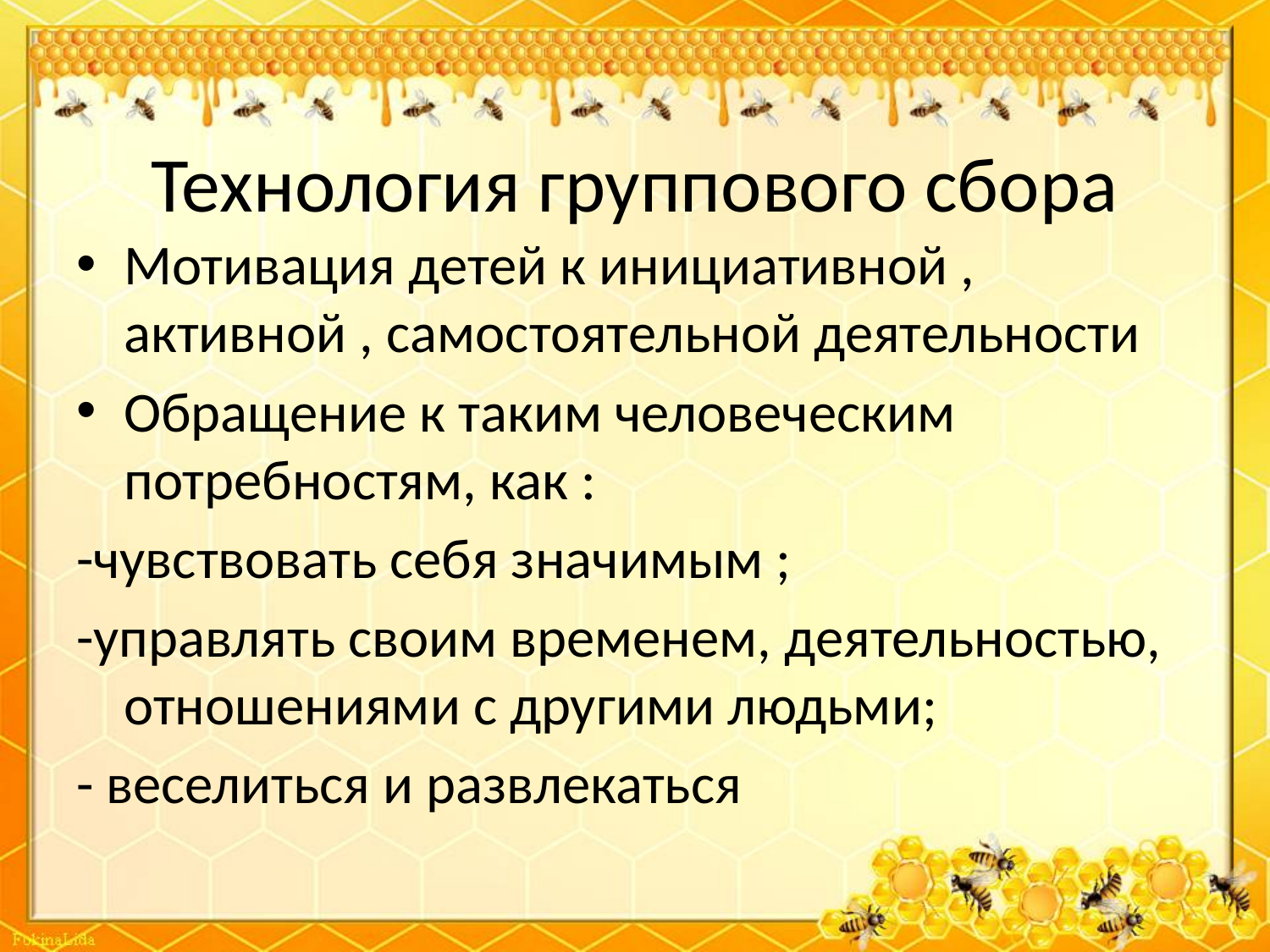

# Технология группового сбора
Мотивация детей к инициативной , активной , самостоятельной деятельности
Обращение к таким человеческим потребностям, как :
-чувствовать себя значимым ;
-управлять своим временем, деятельностью, отношениями с другими людьми;
- веселиться и развлекаться